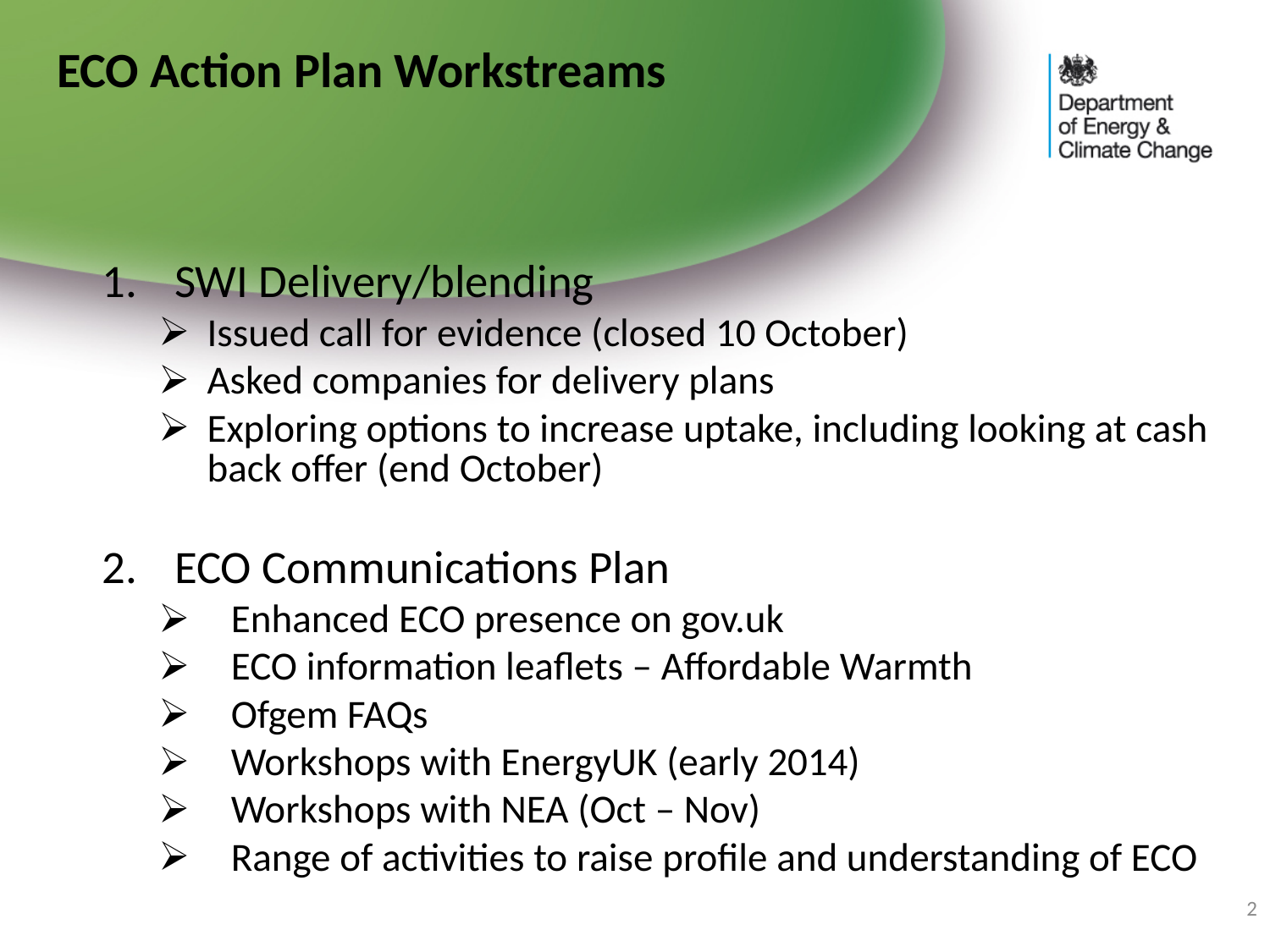

ECO Action Plan Workstreams
SWI Delivery/blending
Issued call for evidence (closed 10 October)
Asked companies for delivery plans
Exploring options to increase uptake, including looking at cash back offer (end October)

ECO Communications Plan
Enhanced ECO presence on gov.uk
ECO information leaflets – Affordable Warmth
Ofgem FAQs
Workshops with EnergyUK (early 2014)
Workshops with NEA (Oct – Nov)
Range of activities to raise profile and understanding of ECO

2